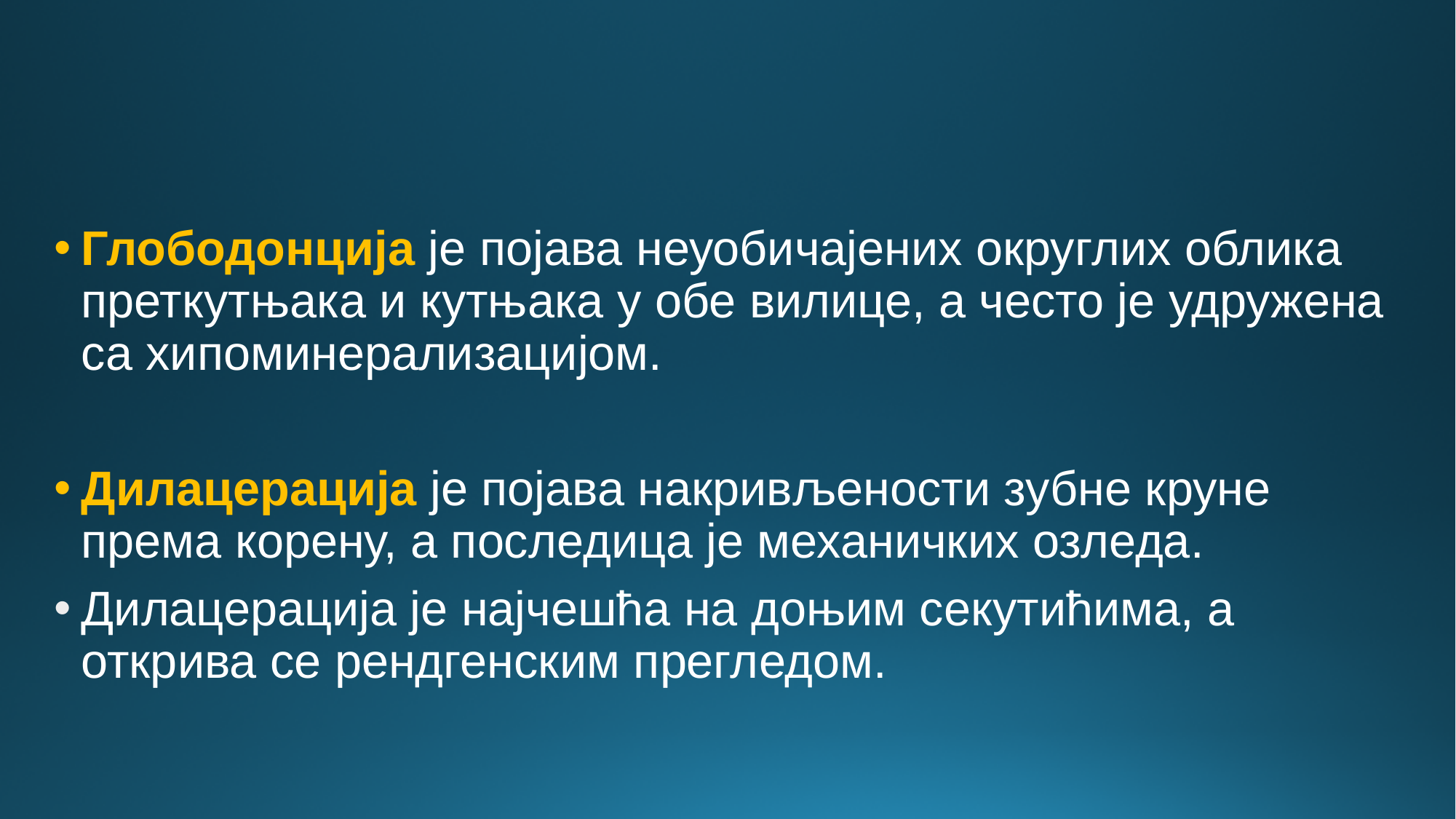

Глободонција је појава неуобичајених округлих облика преткутњака и кутњака у обе вилице, а често је удружена са хипоминерализацијом.

Дилацерација је појава накривљености зубне круне према корену, а последица је механичких озледа.
Дилацерација је најчешћа на доњим секутићима, а открива се рендгенским прегледом.